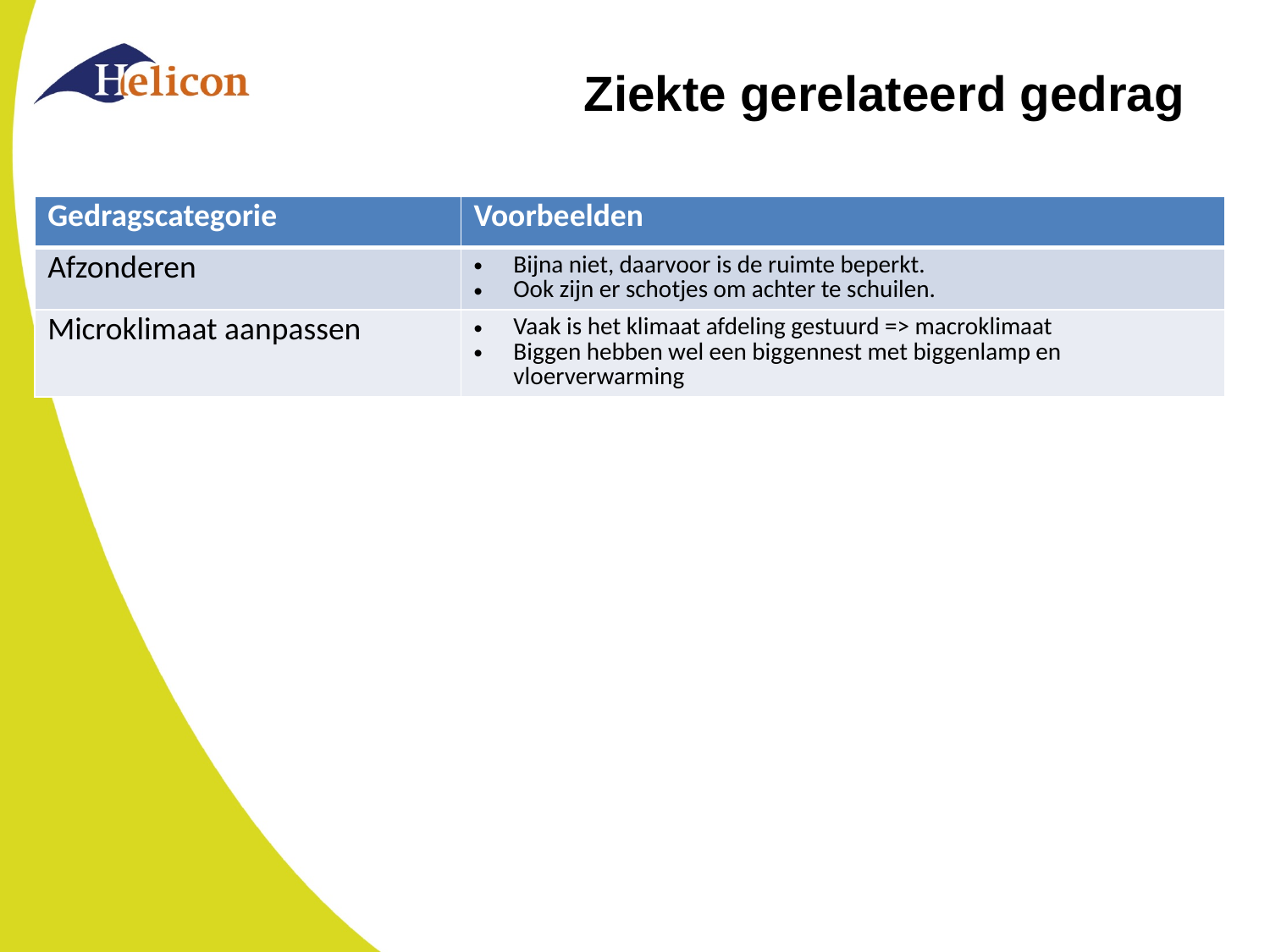

# Ziekte gerelateerd gedrag
| Gedragscategorie | Voorbeelden |
| --- | --- |
| Afzonderen | Bijna niet, daarvoor is de ruimte beperkt. Ook zijn er schotjes om achter te schuilen. |
| Microklimaat aanpassen | Vaak is het klimaat afdeling gestuurd => macroklimaat Biggen hebben wel een biggennest met biggenlamp en vloerverwarming |